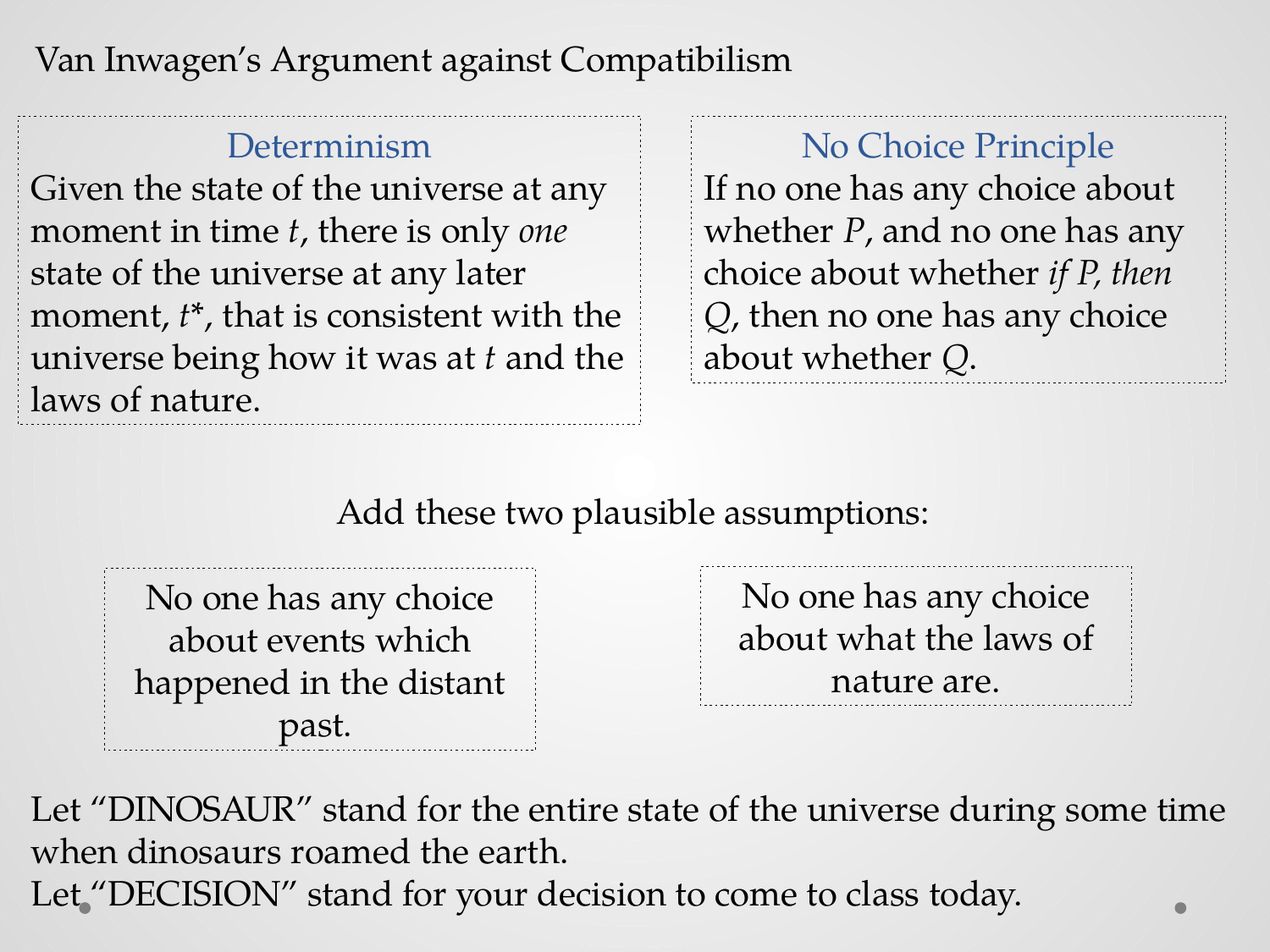

Van Inwagen’s Argument against Compatibilism
Determinism
Given the state of the universe at any moment in time t, there is only one state of the universe at any later moment, t*, that is consistent with the universe being how it was at t and the laws of nature.
No Choice Principle
If no one has any choice about whether P, and no one has any choice about whether if P, then Q, then no one has any choice about whether Q.
Add these two plausible assumptions:
No one has any choice about what the laws of nature are.
No one has any choice about events which happened in the distant past.
Let “DINOSAUR” stand for the entire state of the universe during some time when dinosaurs roamed the earth.
Let “DECISION” stand for your decision to come to class today.